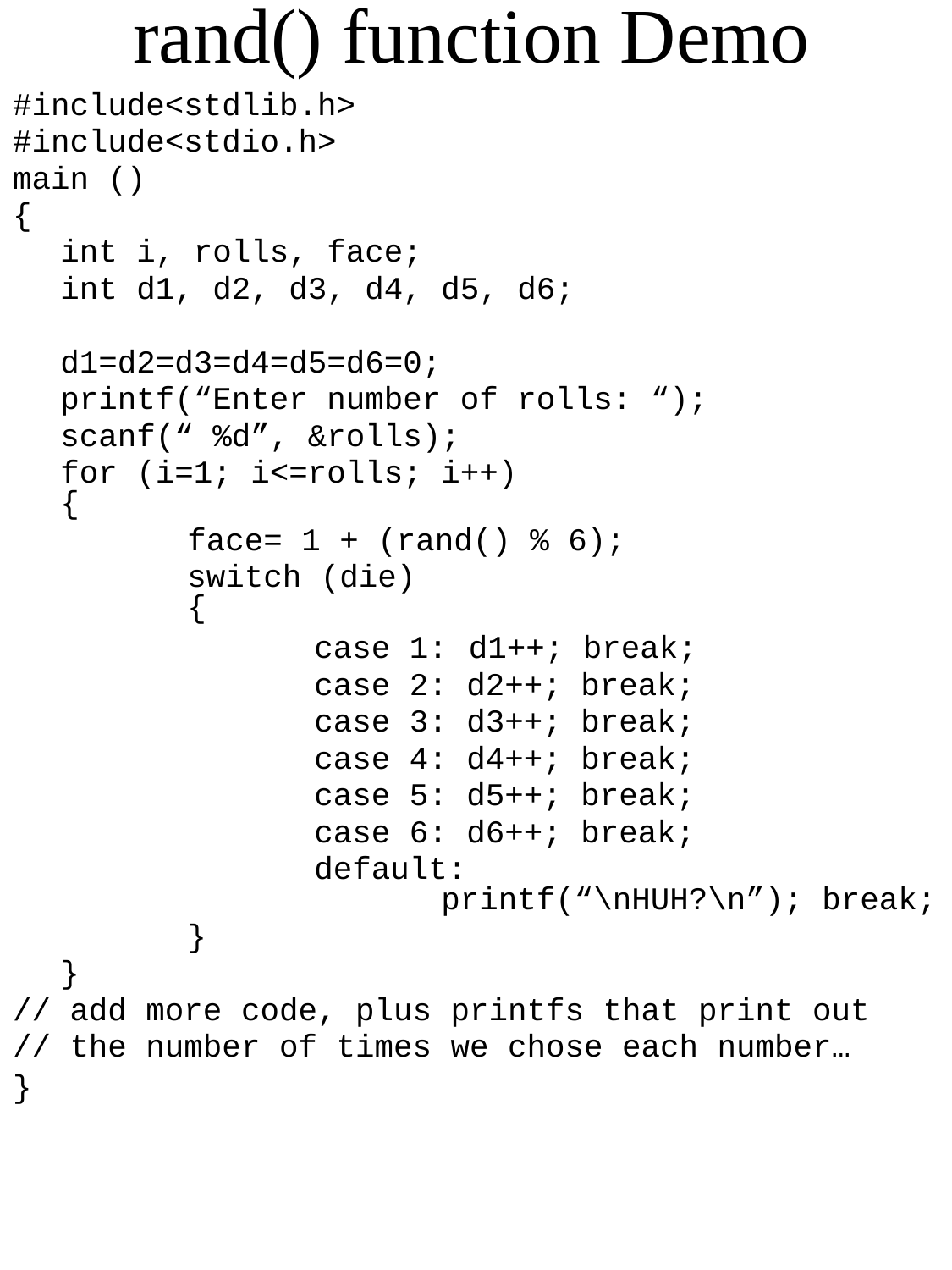

# rand() function Demo
#include<stdlib.h>
#include<stdio.h>
main ()
{
	int i, rolls, face;
	int d1, d2, d3, d4, d5, d6;

	d1=d2=d3=d4=d5=d6=0;
	printf(“Enter number of rolls: “);
	scanf(“ %d”, &rolls);
	for (i=1; i<=rolls; i++)
{
		face= 1 + (rand() % 6);
		switch (die)
	{
			case 1: d1++; break;
		    	case 2: d2++; break;
		    	case 3: d3++; break;
		    	case 4: d4++; break;
	  	    	case 5: d5++; break;
		    	case 6: d6++; break;
			default:
			printf(“\nHUH?\n”); break;
		}
	}
// add more code, plus printfs that print out
// the number of times we chose each number…
}